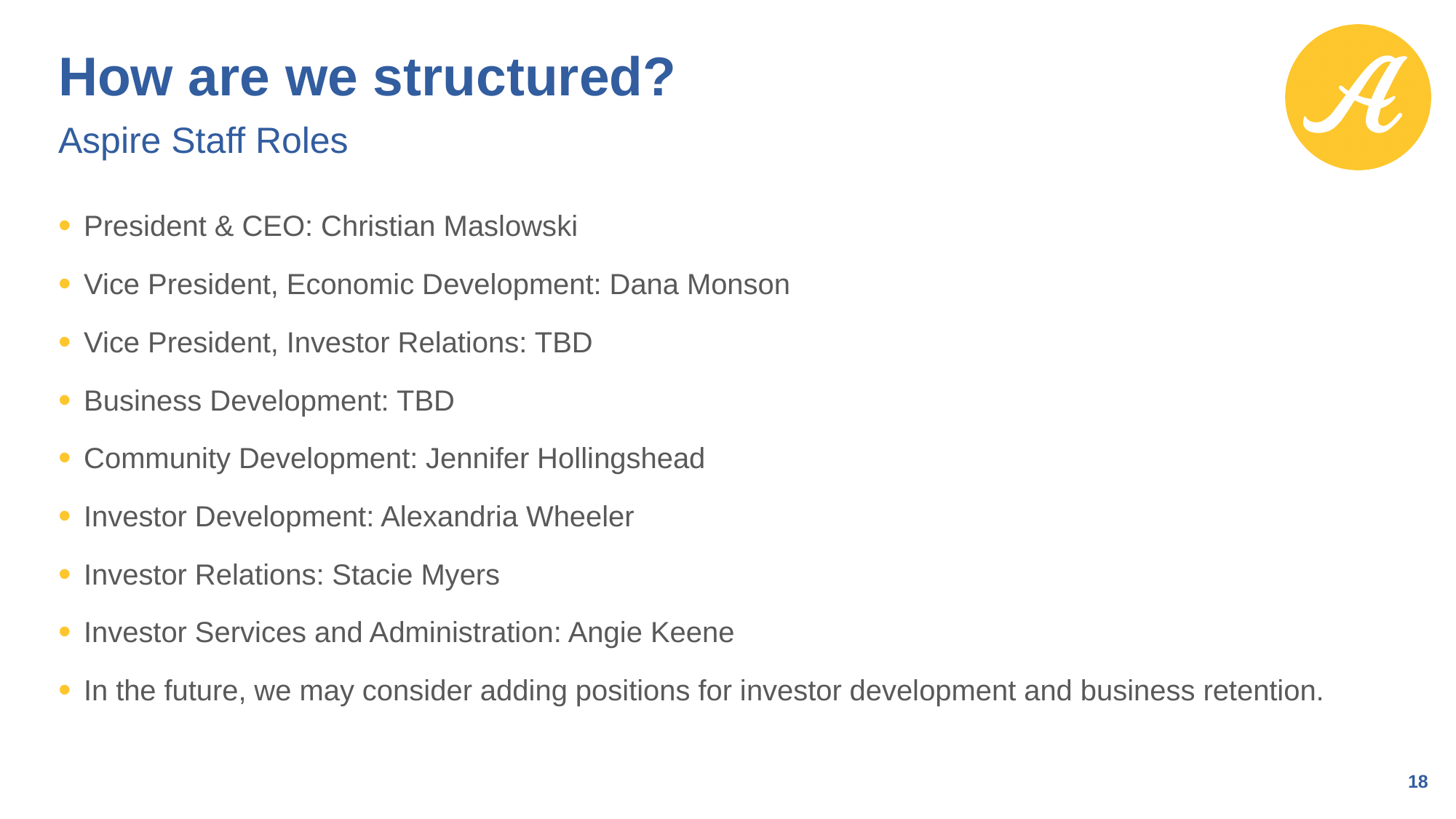

# How are we structured?
Aspire Staff Roles
President & CEO: Christian Maslowski
Vice President, Economic Development: Dana Monson
Vice President, Investor Relations: TBD
Business Development: TBD
Community Development: Jennifer Hollingshead
Investor Development: Alexandria Wheeler
Investor Relations: Stacie Myers
Investor Services and Administration: Angie Keene
In the future, we may consider adding positions for investor development and business retention.
18